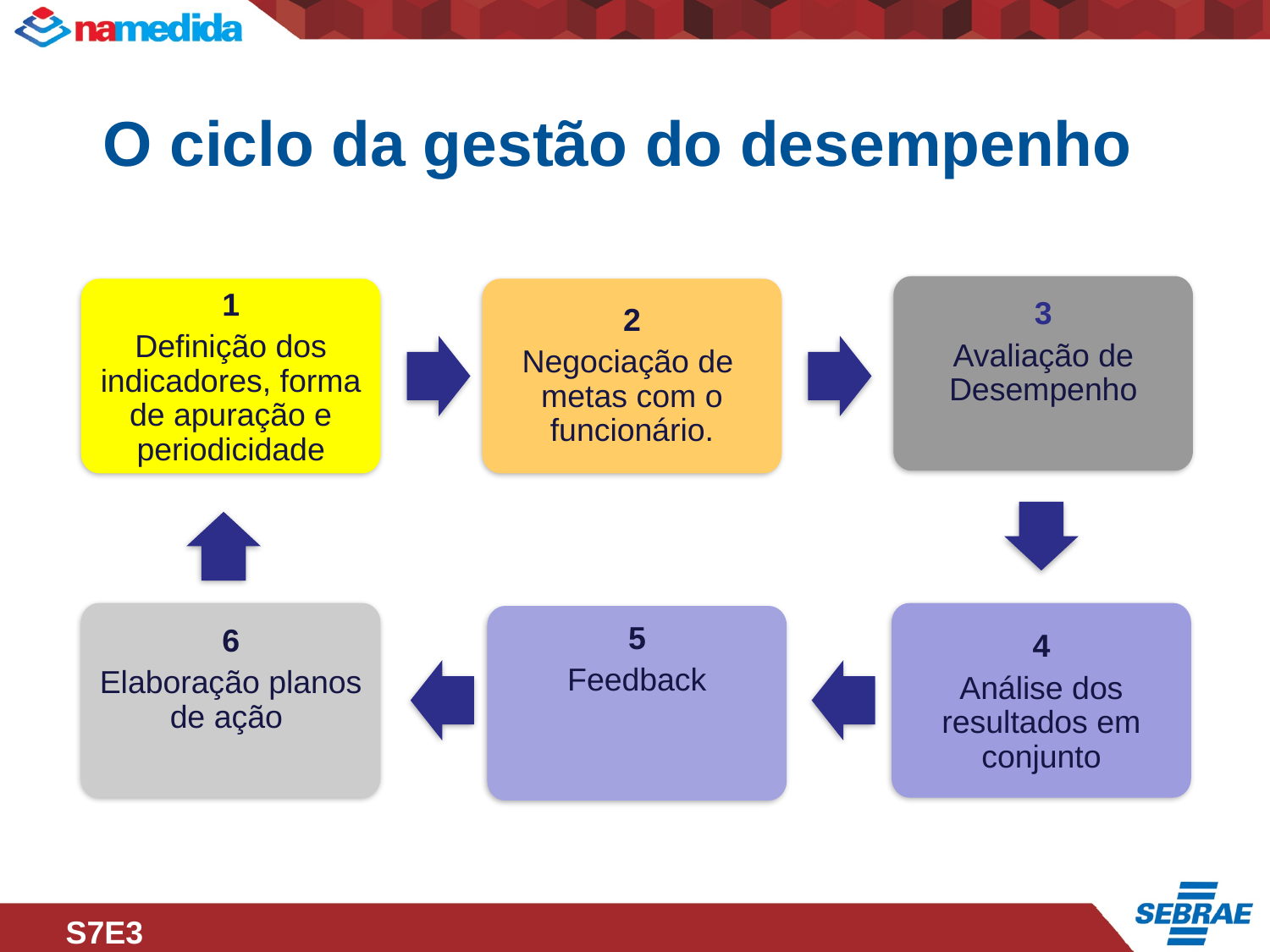

O ciclo da gestão do desempenho
3
Avaliação de Desempenho

1
Definição dos indicadores, forma de apuração e periodicidade

2
Negociação de  metas com o funcionário.

6
Elaboração planos de ação

4
Análise dos resultados em conjunto

5
Feedback

S7E3